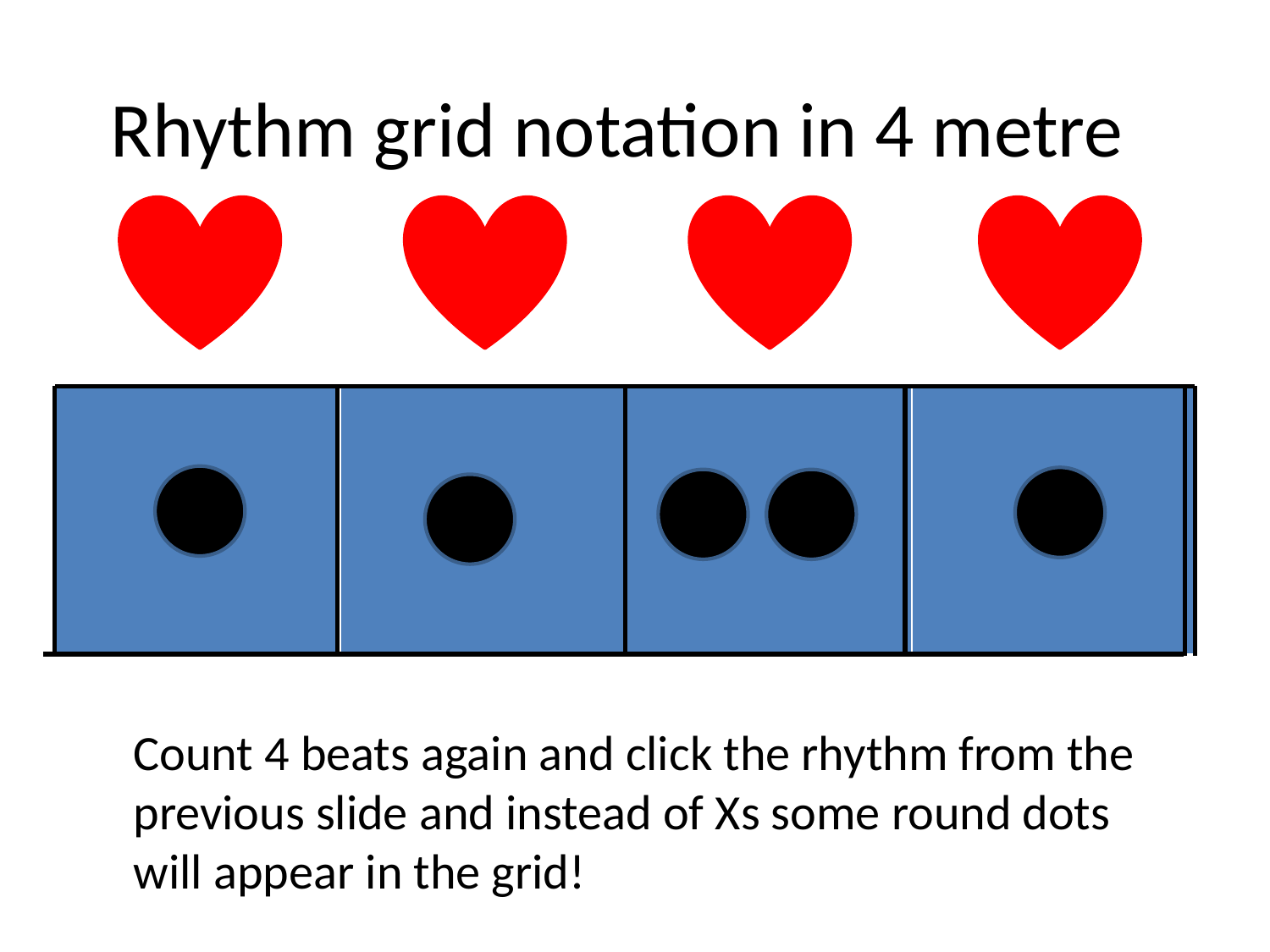

# Rhythm grid notation in 4 metre

|  |  |  |  |
| --- | --- | --- | --- |

Count 4 beats again and click the rhythm from the previous slide and instead of Xs some round dots will appear in the grid!